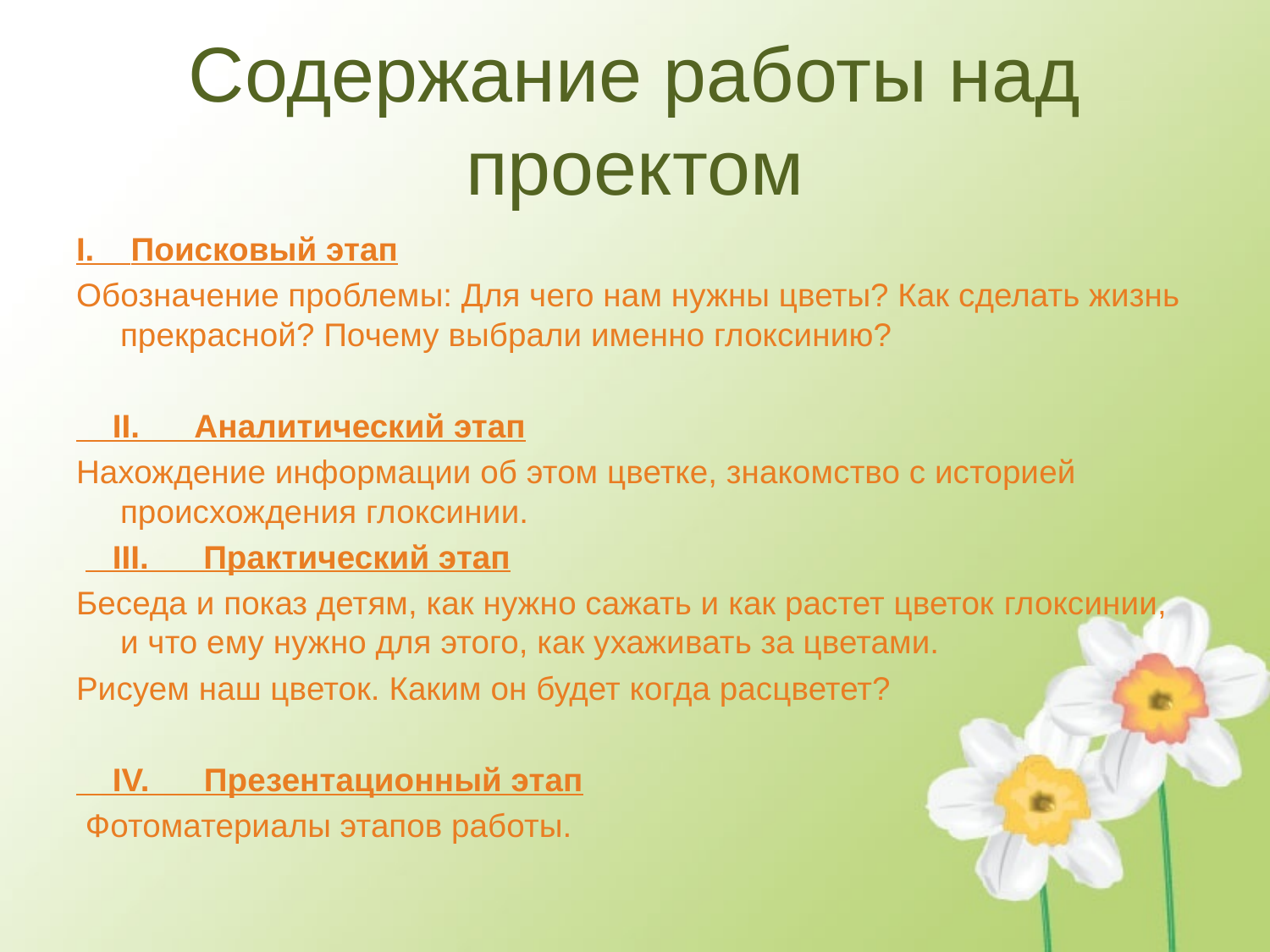

# Содержание работы над проектом
I.    Поисковый этап
Обозначение проблемы: Для чего нам нужны цветы? Как сделать жизнь прекрасной? Почему выбрали именно глоксинию?

    II.      Аналитический этап
Нахождение информации об этом цветке, знакомство с историей происхождения глоксинии.
    III.      Практический этап
Беседа и показ детям, как нужно сажать и как растет цветок глоксинии, и что ему нужно для этого, как ухаживать за цветами.
Рисуем наш цветок. Каким он будет когда расцветет?

    IV.      Презентационный этап
 Фотоматериалы этапов работы.